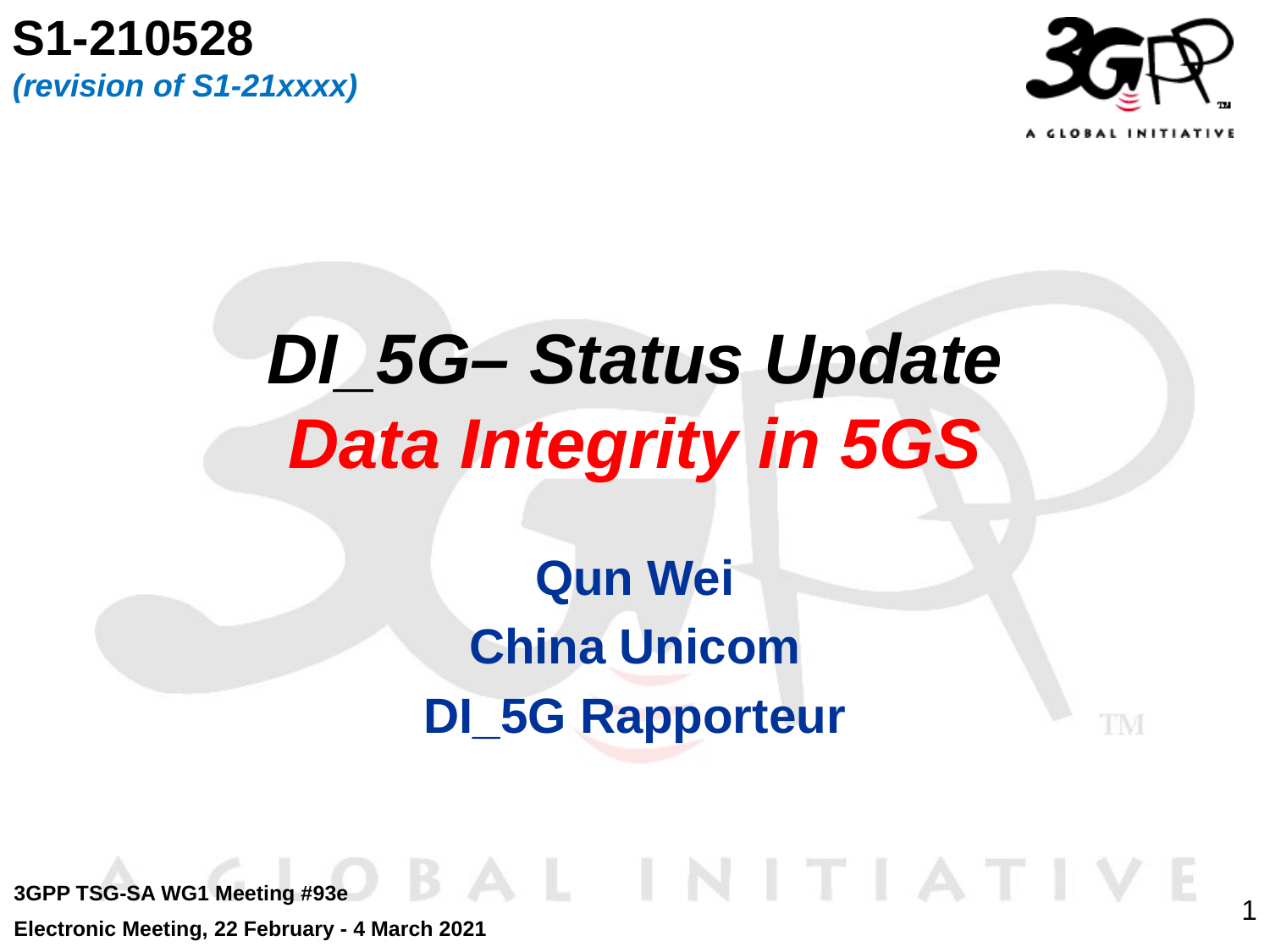

S1-210528
(revision of S1-21xxxx)
# DI_5G– Status Update Data Integrity in 5GS
Qun Wei
China Unicom
DI_5G Rapporteur
3GPP TSG-SA WG1 Meeting #93e
Electronic Meeting, 22 February - 4 March 2021
1